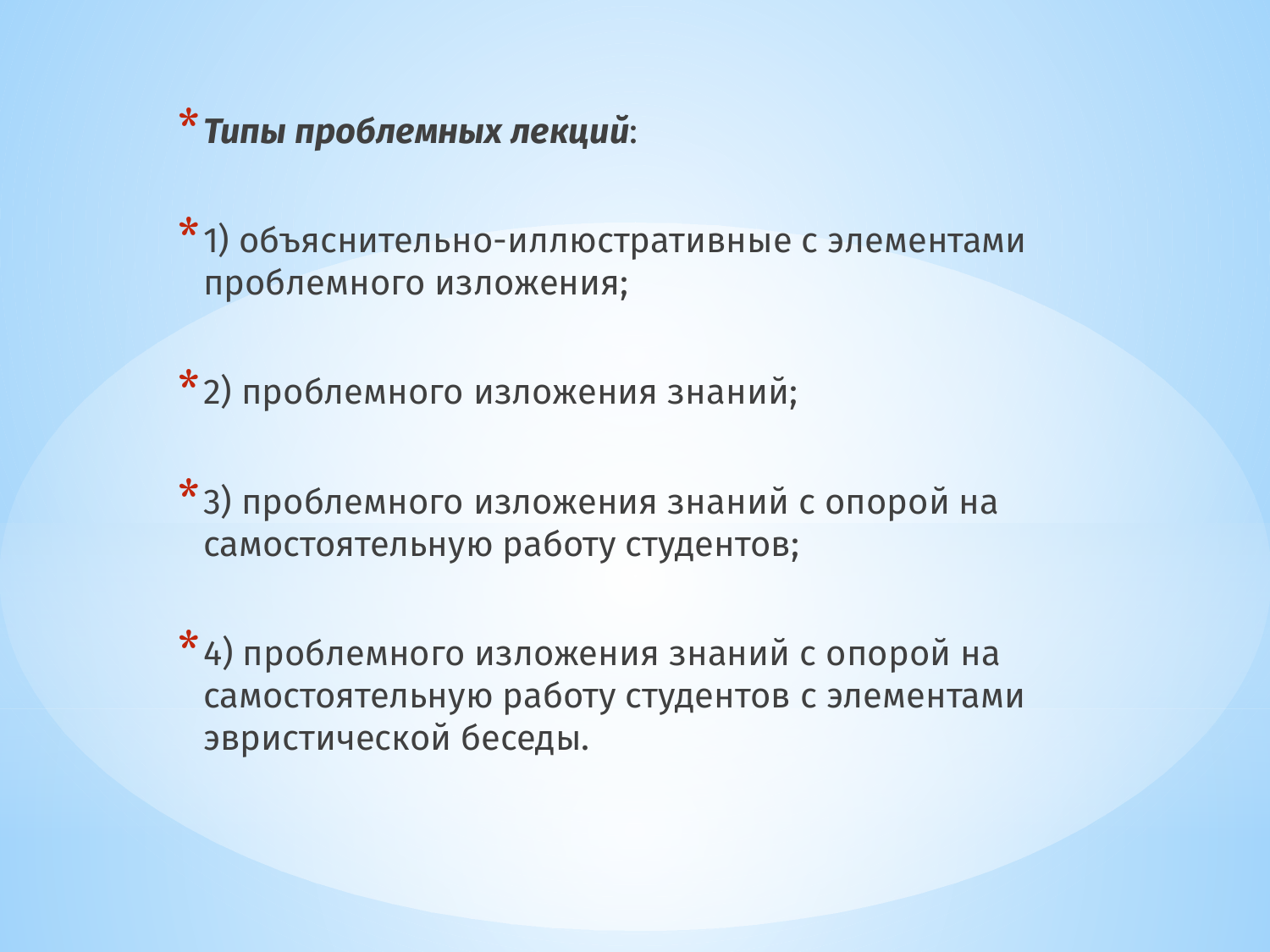

Типы проблемных лекций:

1) объяснительно-иллюстративные с элементами проблемного изложения;

2) проблемного изложения знаний;

3) проблемного изложения знаний с опорой на самостоятельную работу студентов;

4) проблемного изложения знаний с опорой на самостоятельную работу студентов с элементами эвристической беседы.